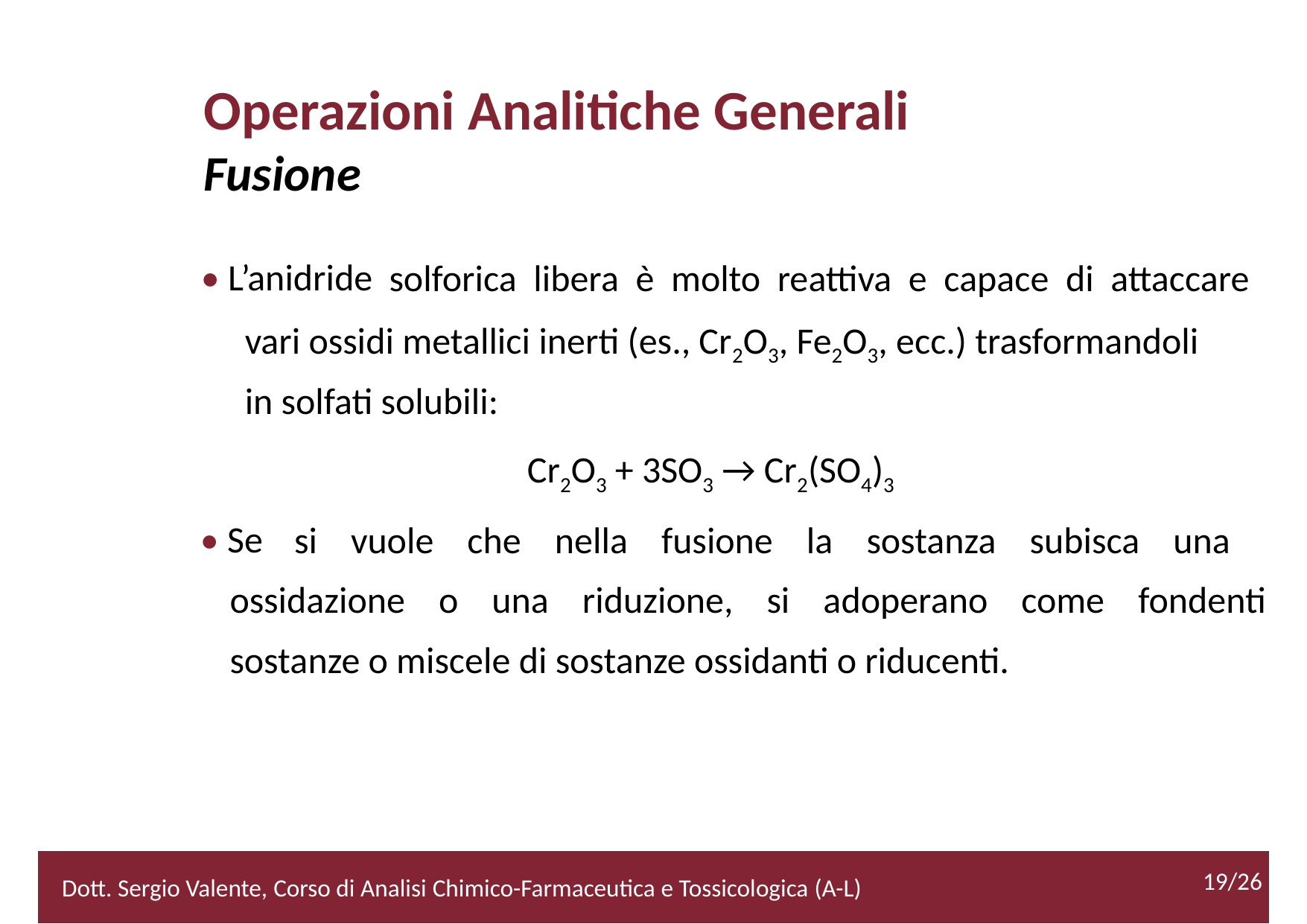

Operazioni Analitiche Generali
Fusione
• L’anidride
solforica  libera  è  molto  reattiva  e  capace  di  attaccare
vari ossidi metallici inerti (es., Cr2O3, Fe2O3, ecc.) trasformandoli

in solfati solubili:

	Cr2O3 + 3SO3 → Cr2(SO4)3
• Se
si    vuole    che    nella    fusione    la    sostanza    subisca    una
ossidazione    o    una    riduzione,    si    adoperano    come    fondenti

sostanze o miscele di sostanze ossidanti o riducenti.

19/26
2/52
Dott. Sergio Valente, Corso di Analisi Chimico-Farmaceutica e Tossicologica (A-L)